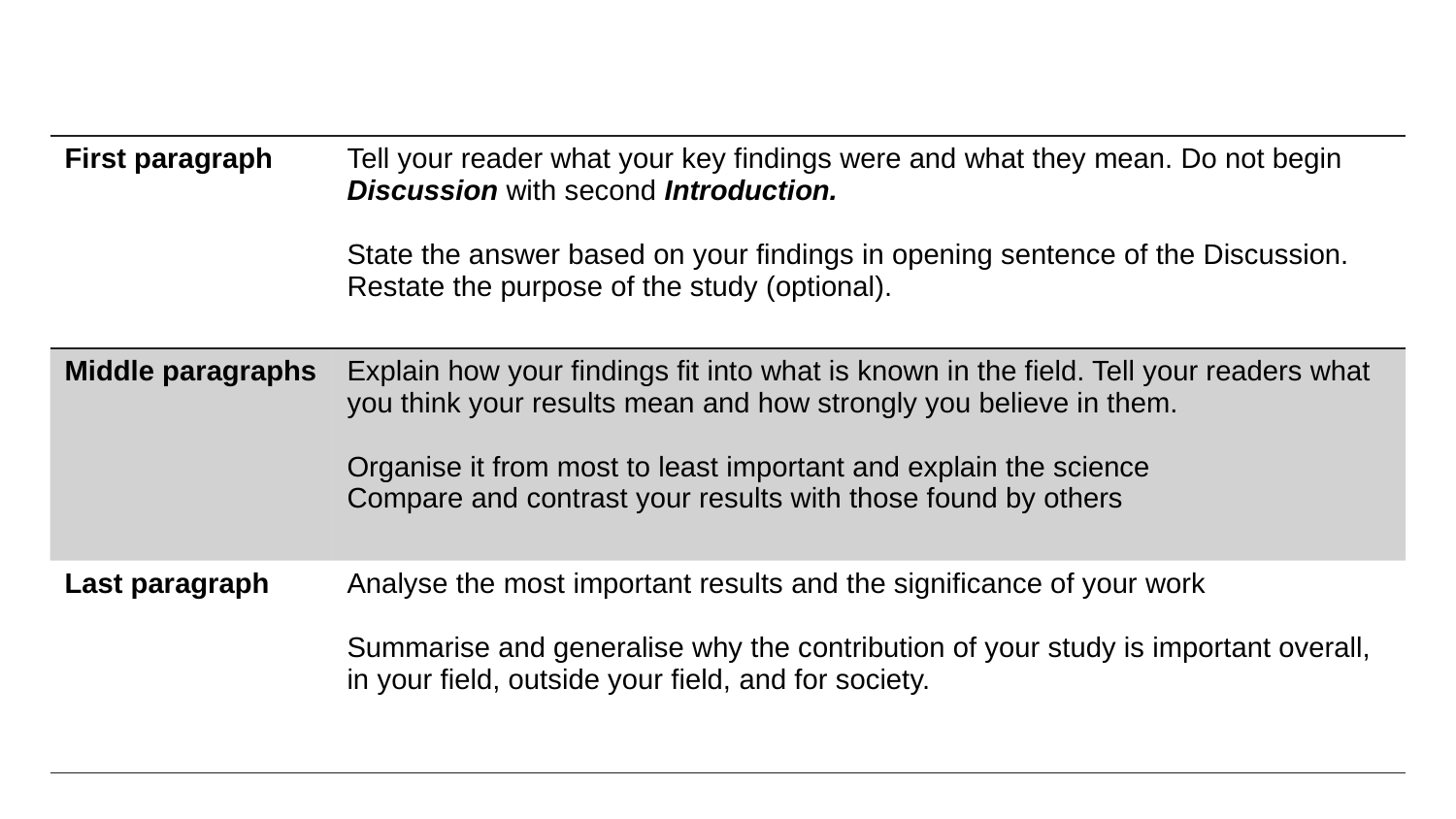

| First paragraph | Tell your reader what your key findings were and what they mean. Do not begin Discussion with second Introduction. State the answer based on your findings in opening sentence of the Discussion. Restate the purpose of the study (optional). |
| --- | --- |
| Middle paragraphs | Explain how your findings fit into what is known in the field. Tell your readers what you think your results mean and how strongly you believe in them. Organise it from most to least important and explain the science Compare and contrast your results with those found by others |
| Last paragraph | Analyse the most important results and the significance of your work Summarise and generalise why the contribution of your study is important overall, in your field, outside your field, and for society. |